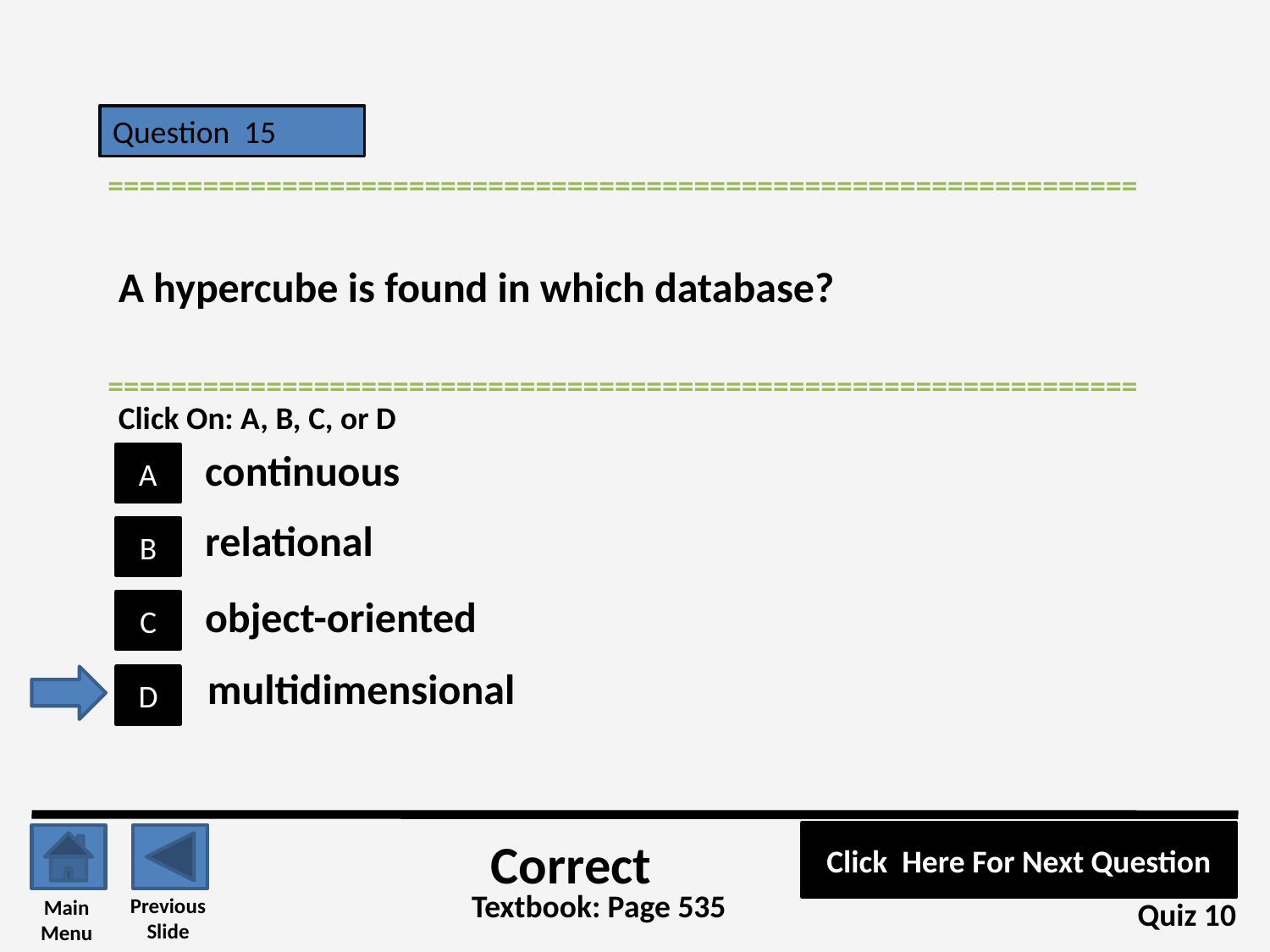

Question  15
=================================================================
A hypercube is found in which database?
=================================================================
Click On: A, B, C, or D
continuous
A
relational
B
object-oriented
C

multidimensional

D
Click  Here For Next Question

Correct
Textbook: Page 535
Previous
Slide
Main
Menu
Quiz 10